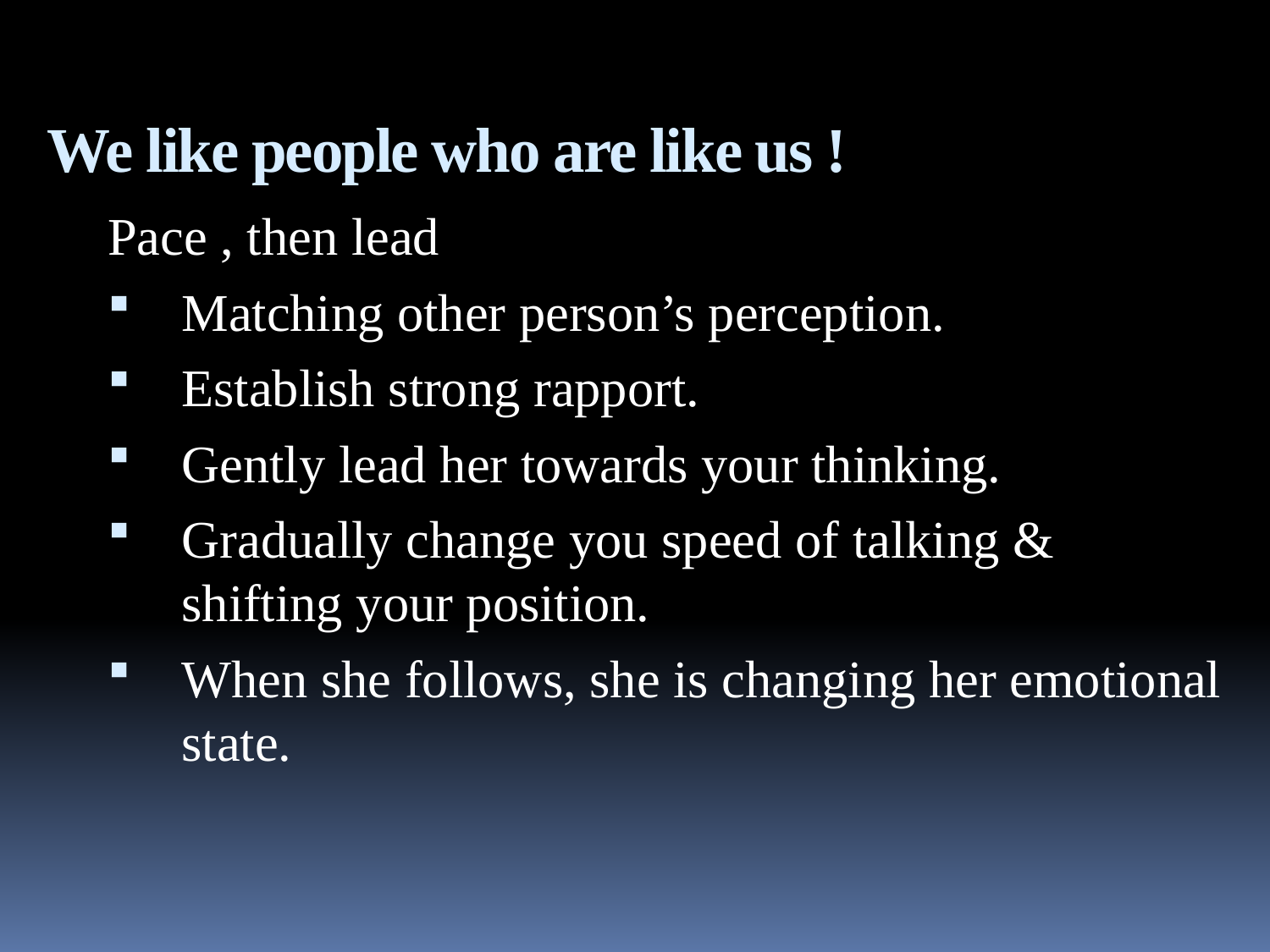

# We like people who are like us !
Pace , then lead
Matching other person’s perception.
Establish strong rapport.
Gently lead her towards your thinking.
Gradually change you speed of talking & shifting your position.
When she follows, she is changing her emotional state.